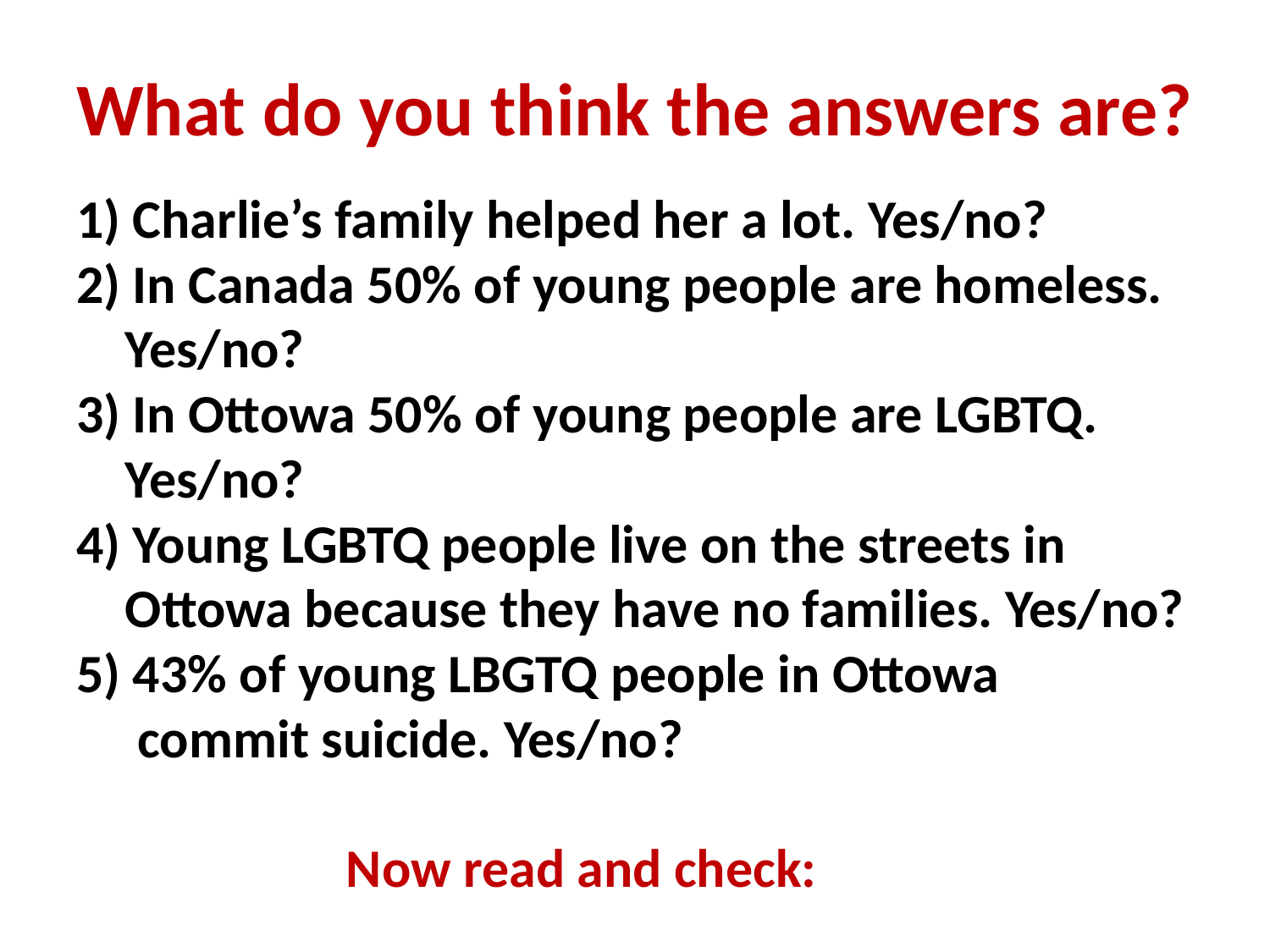

# What do you think the answers are?

1) Charlie’s family helped her a lot. Yes/no?
2) In Canada 50% of young people are homeless.
    Yes/no?
3) In Ottowa 50% of young people are LGBTQ.
    Yes/no?
4) Young LGBTQ people live on the streets in
    Ottowa because they have no families. Yes/no?
5) 43% of young LBGTQ people in Ottowa
     commit suicide. Yes/no?

                      Now read and check: